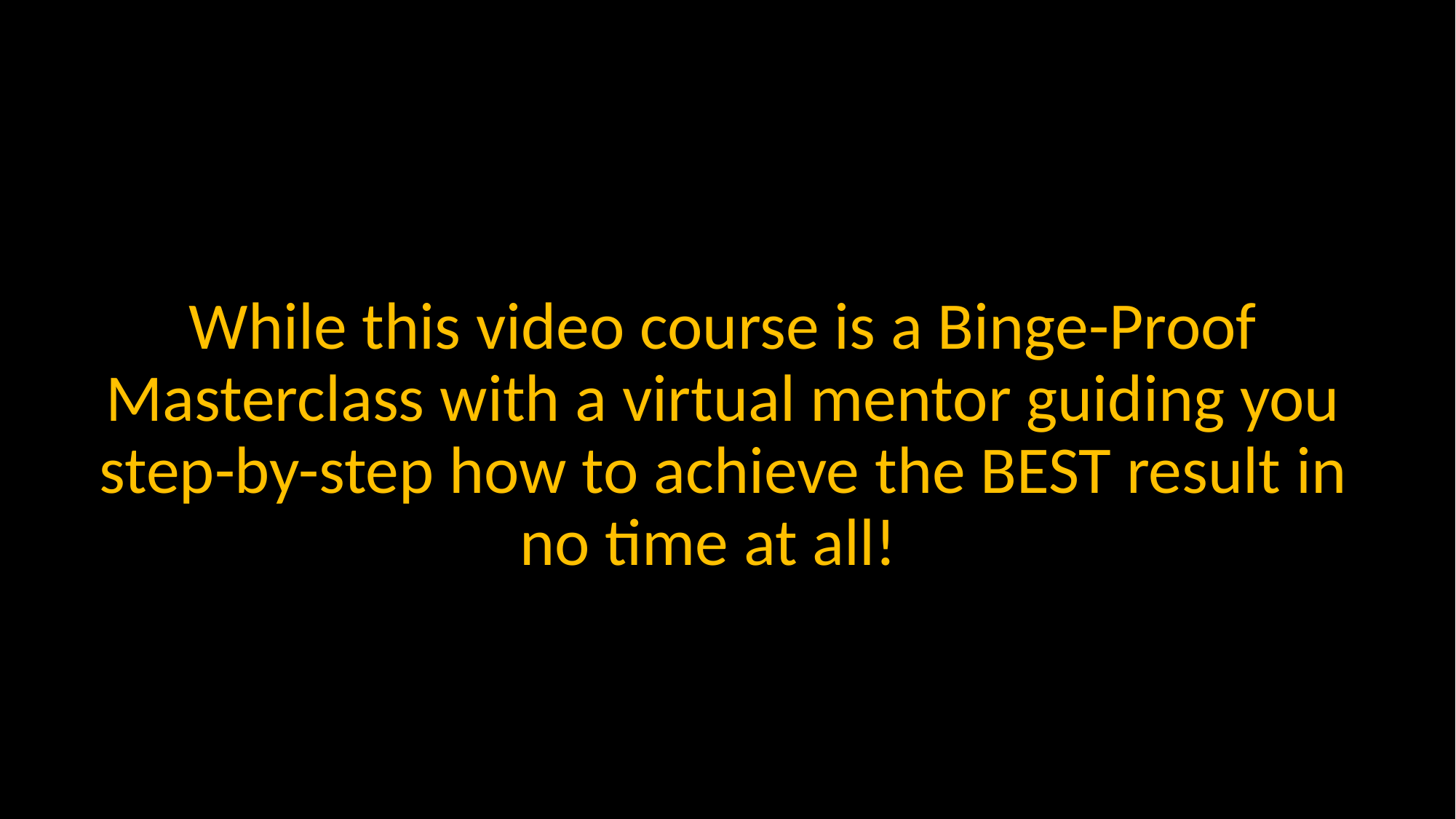

While this video course is a Binge-Proof Masterclass with a virtual mentor guiding you step-by-step how to achieve the BEST result in no time at all!